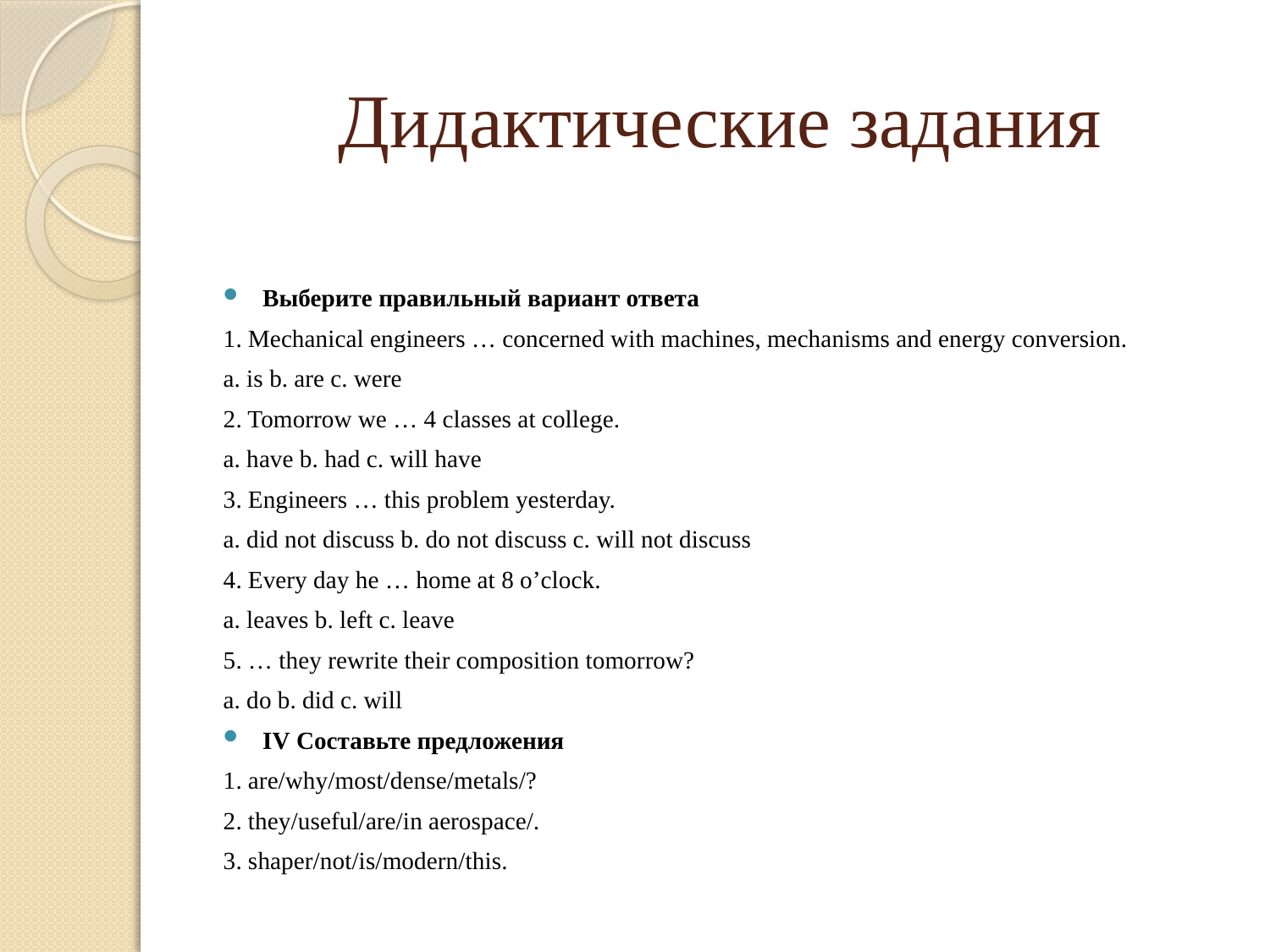

# Дидактические задания
Выберите правильный вариант ответа
1. Mechanical engineers … concerned with machines, mechanisms and energy conversion.
a. is b. are c. were
2. Tomorrow we … 4 classes at college.
a. have b. had c. will have
3. Engineers … this problem yesterday.
a. did not discuss b. do not discuss c. will not discuss
4. Every day he … home at 8 o’clock.
a. leaves b. left c. leave
5. … they rewrite their composition tomorrow?
a. do b. did c. will
IV Составьте предложения
1. are/why/most/dense/metals/?
2. they/useful/are/in aerospace/.
3. shaper/not/is/modern/this.